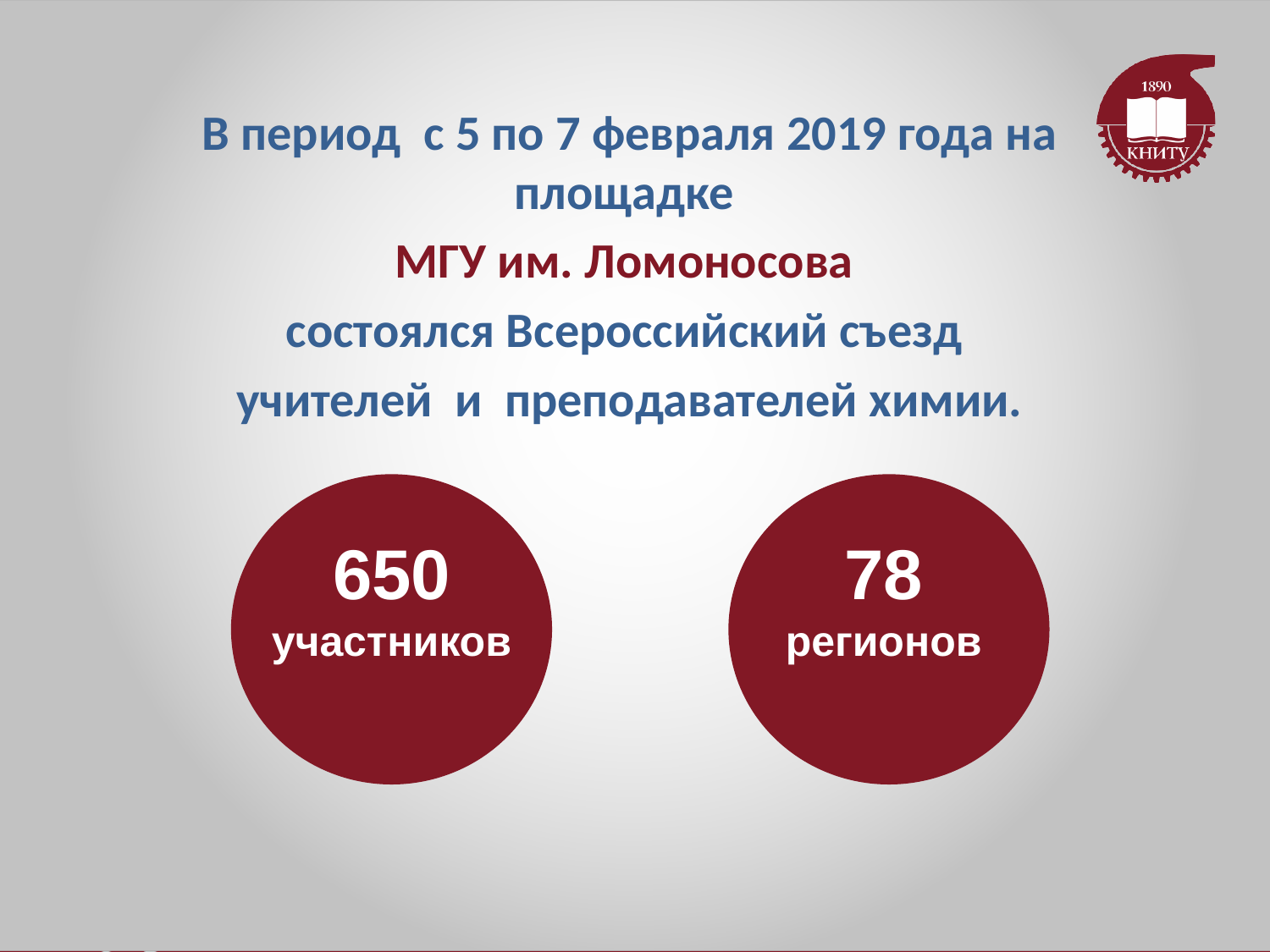

#
В период  с 5 по 7 февраля 2019 года на площадке
МГУ им. Ломоносова
состоялся Всероссийский съезд
учителей  и  преподавателей химии.

650 участников

78
регионов